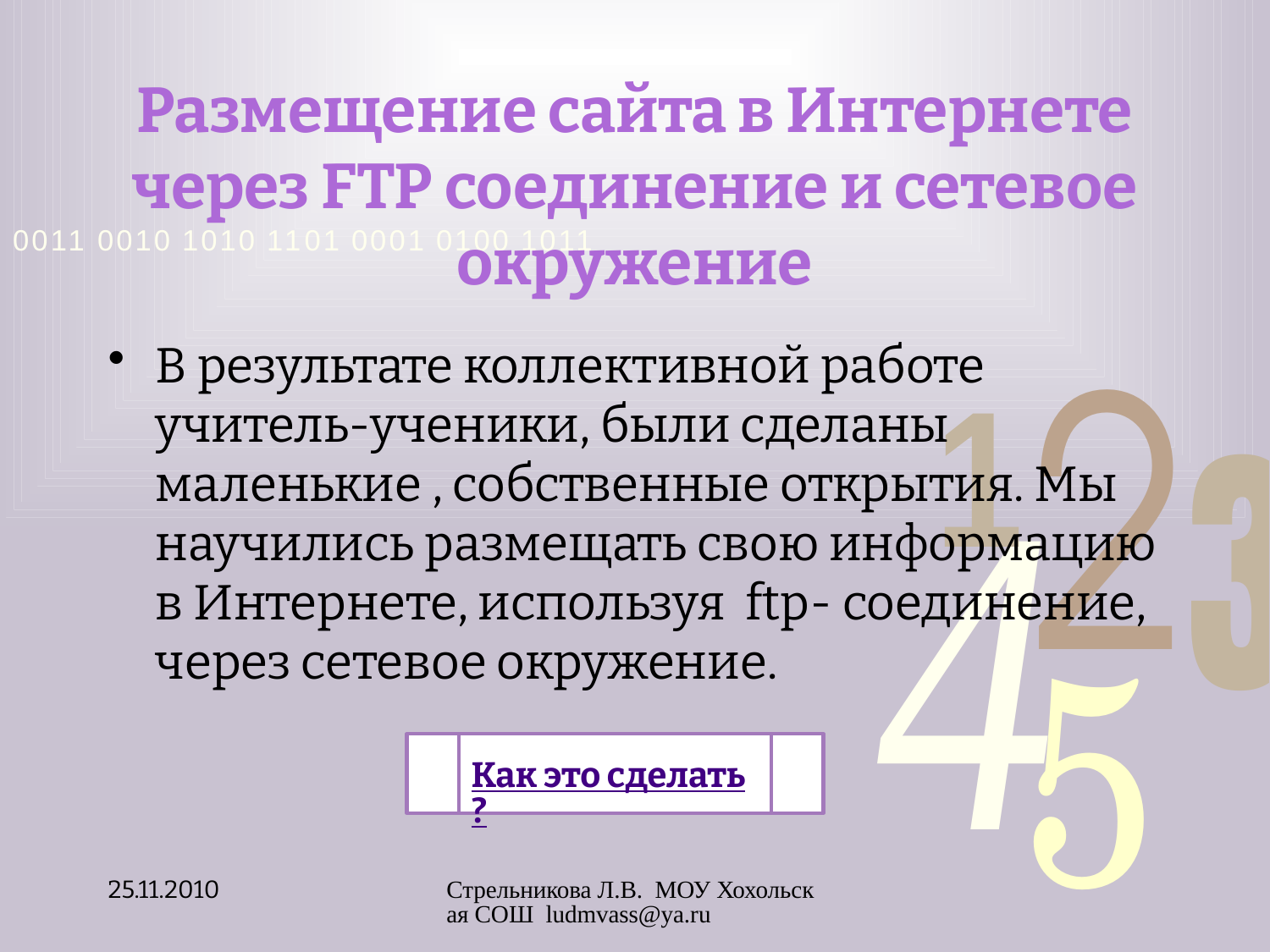

# Размещение сайта в Интернете через FTP соединение и сетевое окружение
В результате коллективной работе учитель-ученики, были сделаны маленькие , собственные открытия. Мы научились размещать свою информацию в Интернете, используя  ftp- соединение, через сетевое окружение.
Как это сделать?
25.11.2010
Стрельникова Л.В.  МОУ Хохольская СОШ  ludmvass@ya.ru